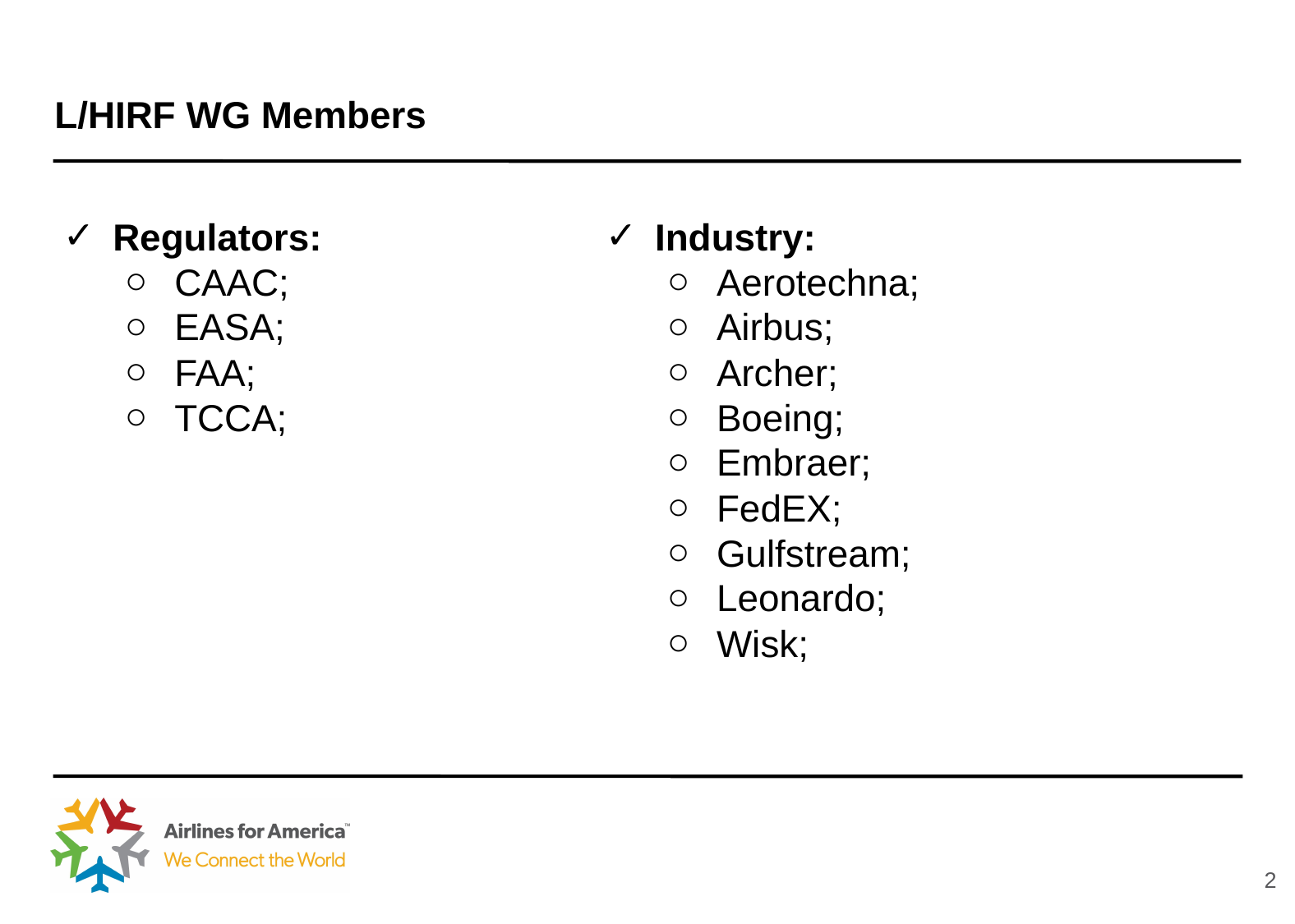

L/HIRF WG Members
Regulators:
CAAC;
EASA;
FAA;
TCCA;

Industry:
Aerotechna;
Airbus;
Archer;
Boeing;
Embraer;
FedEX;
Gulfstream;
Leonardo;
Wisk;
2